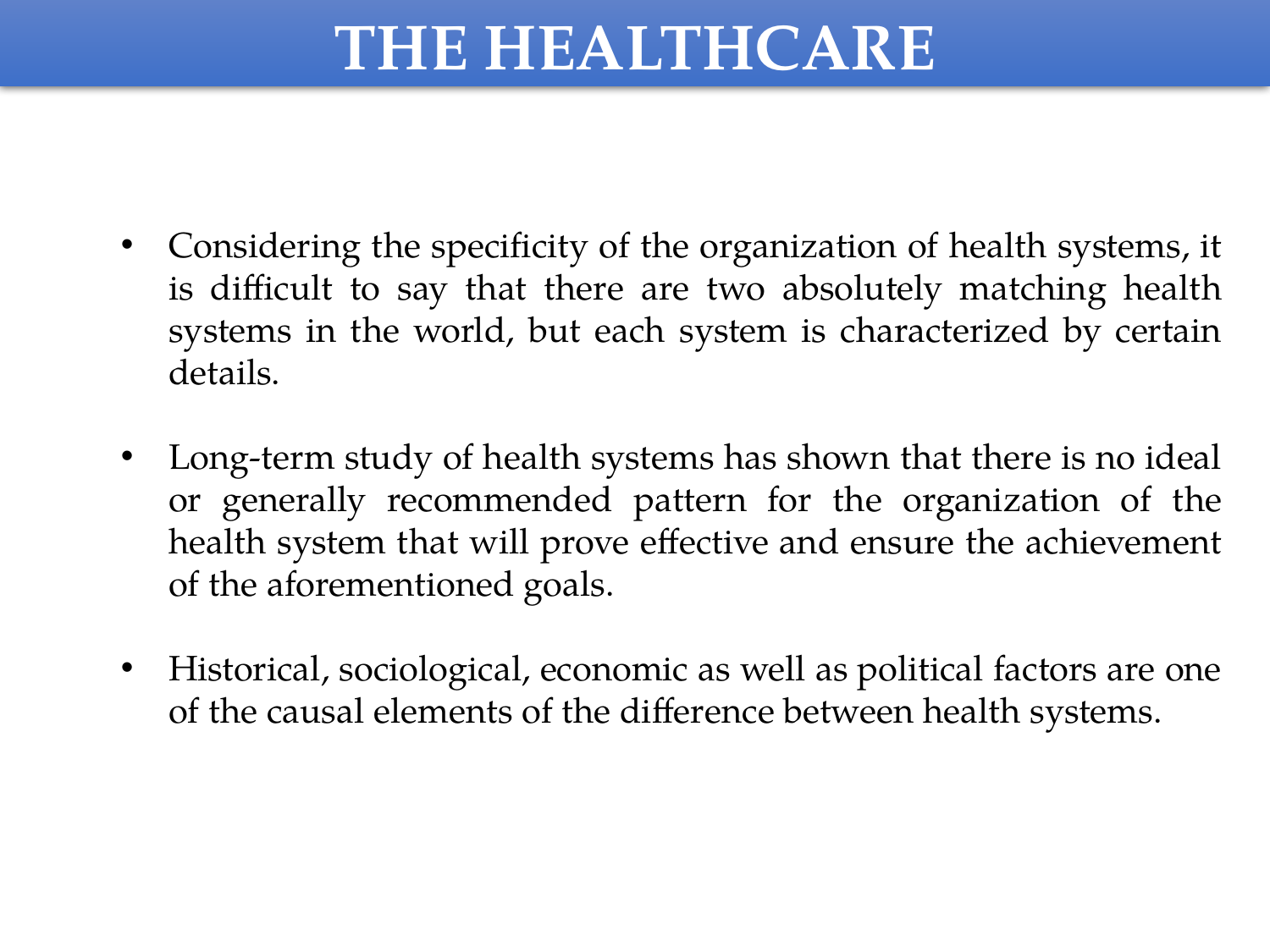

THE HEALTHCARE
Considering the specificity of the organization of health systems, it is difficult to say that there are two absolutely matching health systems in the world, but each system is characterized by certain details.

Long-term study of health systems has shown that there is no ideal or generally recommended pattern for the organization of the health system that will prove effective and ensure the achievement of the aforementioned goals.

Historical, sociological, economic as well as political factors are one of the causal elements of the difference between health systems.